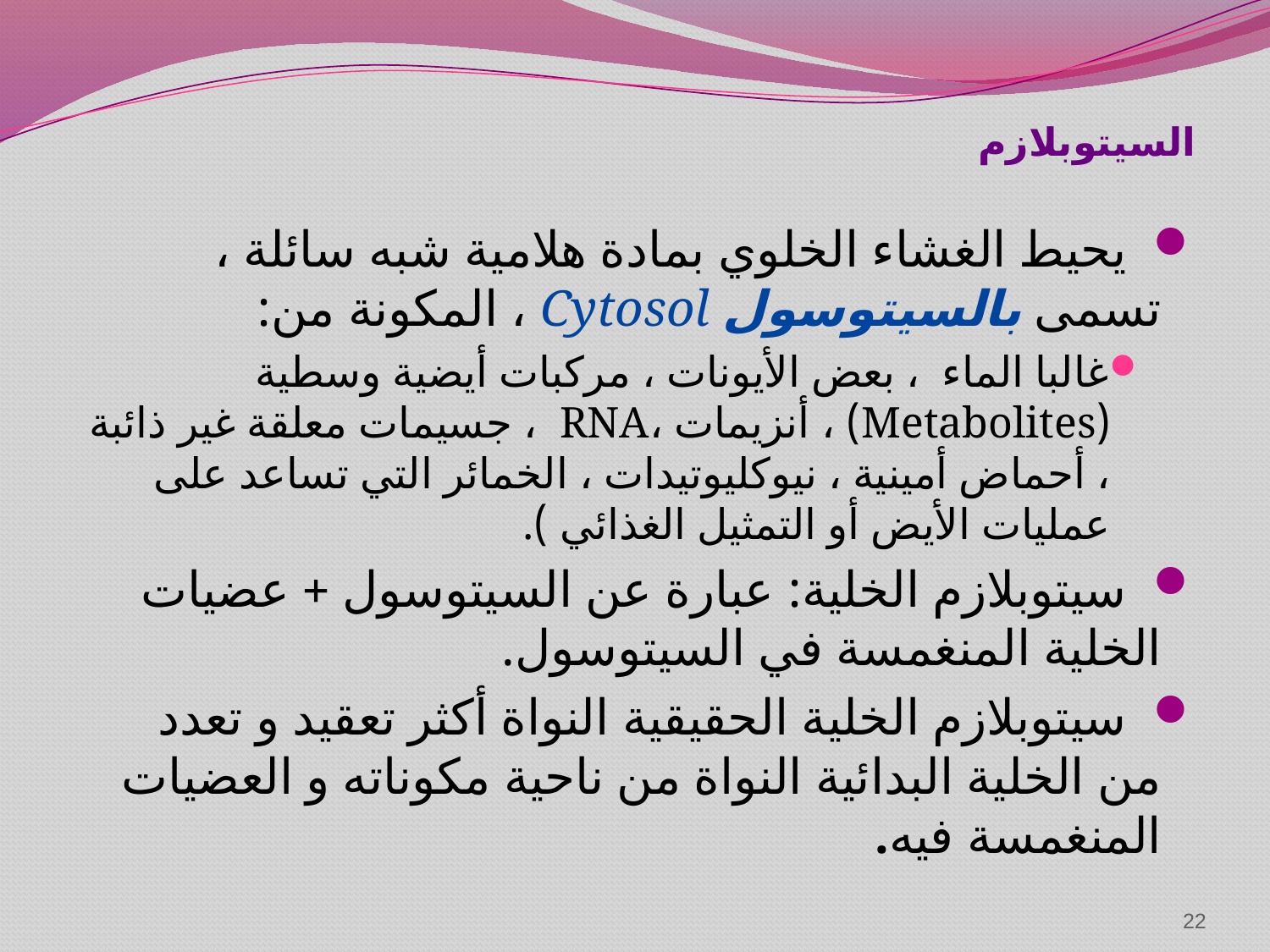

# السيتوبلازم
  يحيط الغشاء الخلوي بمادة هلامية شبه سائلة ، تسمى بالسيتوسول Cytosol ، المكونة من:
غالبا الماء  ، بعض الأيونات ، مركبات أيضية وسطية (Metabolites) ، أنزيمات ،RNA  ، جسيمات معلقة غير ذائبة ، أحماض أمينية ، نيوكليوتيدات ، الخمائر التي تساعد على عمليات الأيض أو التمثيل الغذائي ).
  سيتوبلازم الخلية: عبارة عن السيتوسول + عضيات الخلية المنغمسة في السيتوسول.
  سيتوبلازم الخلية الحقيقية النواة أكثر تعقيد و تعدد من الخلية البدائية النواة من ناحية مكوناته و العضيات المنغمسة فيه.

22